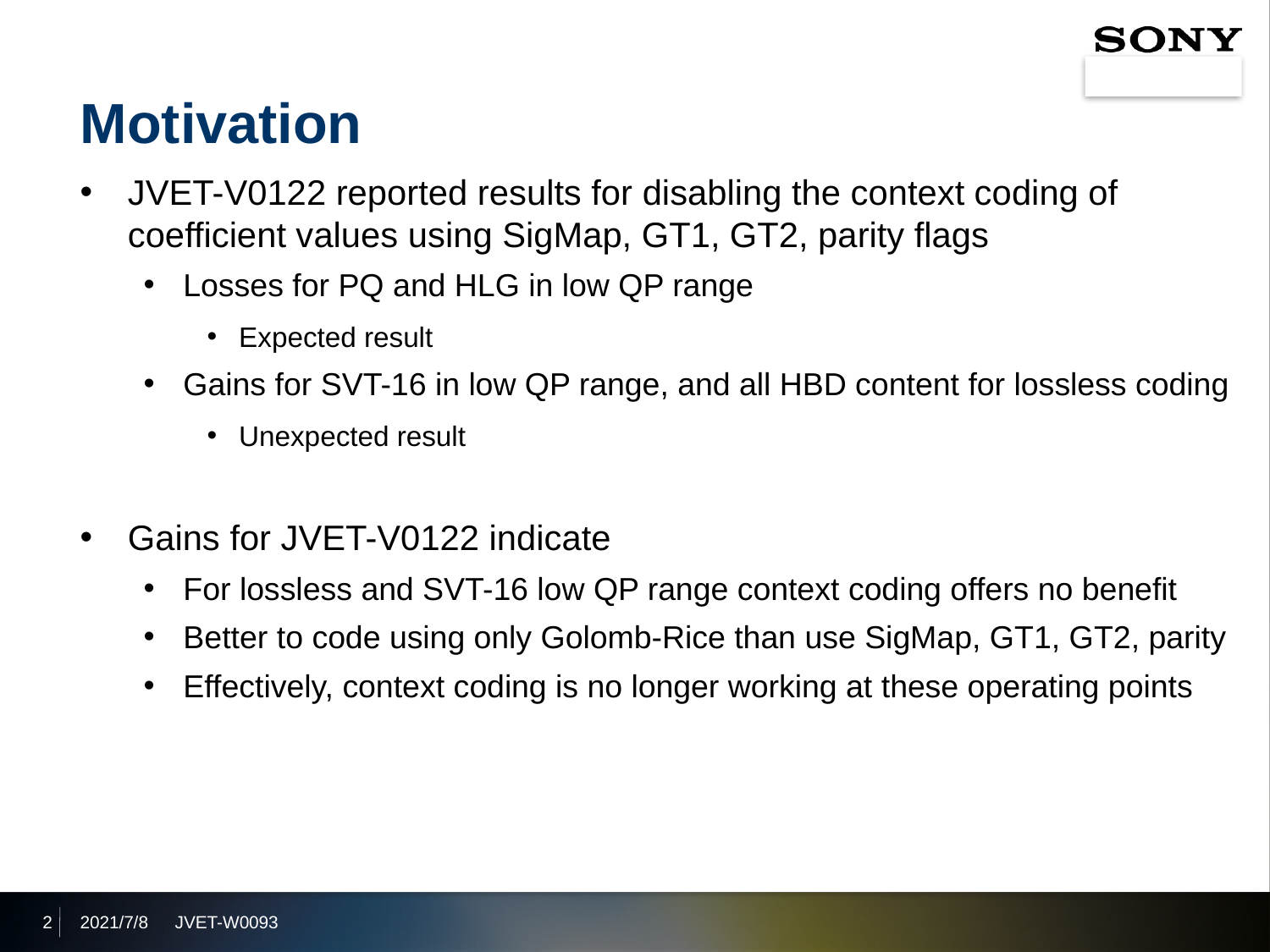

# Motivation
JVET-V0122 reported results for disabling the context coding of coefficient values using SigMap, GT1, GT2, parity flags
Losses for PQ and HLG in low QP range
Expected result
Gains for SVT-16 in low QP range, and all HBD content for lossless coding
Unexpected result

Gains for JVET-V0122 indicate
For lossless and SVT-16 low QP range context coding offers no benefit
Better to code using only Golomb-Rice than use SigMap, GT1, GT2, parity
Effectively, context coding is no longer working at these operating points

2
2021/7/8
JVET-W0093